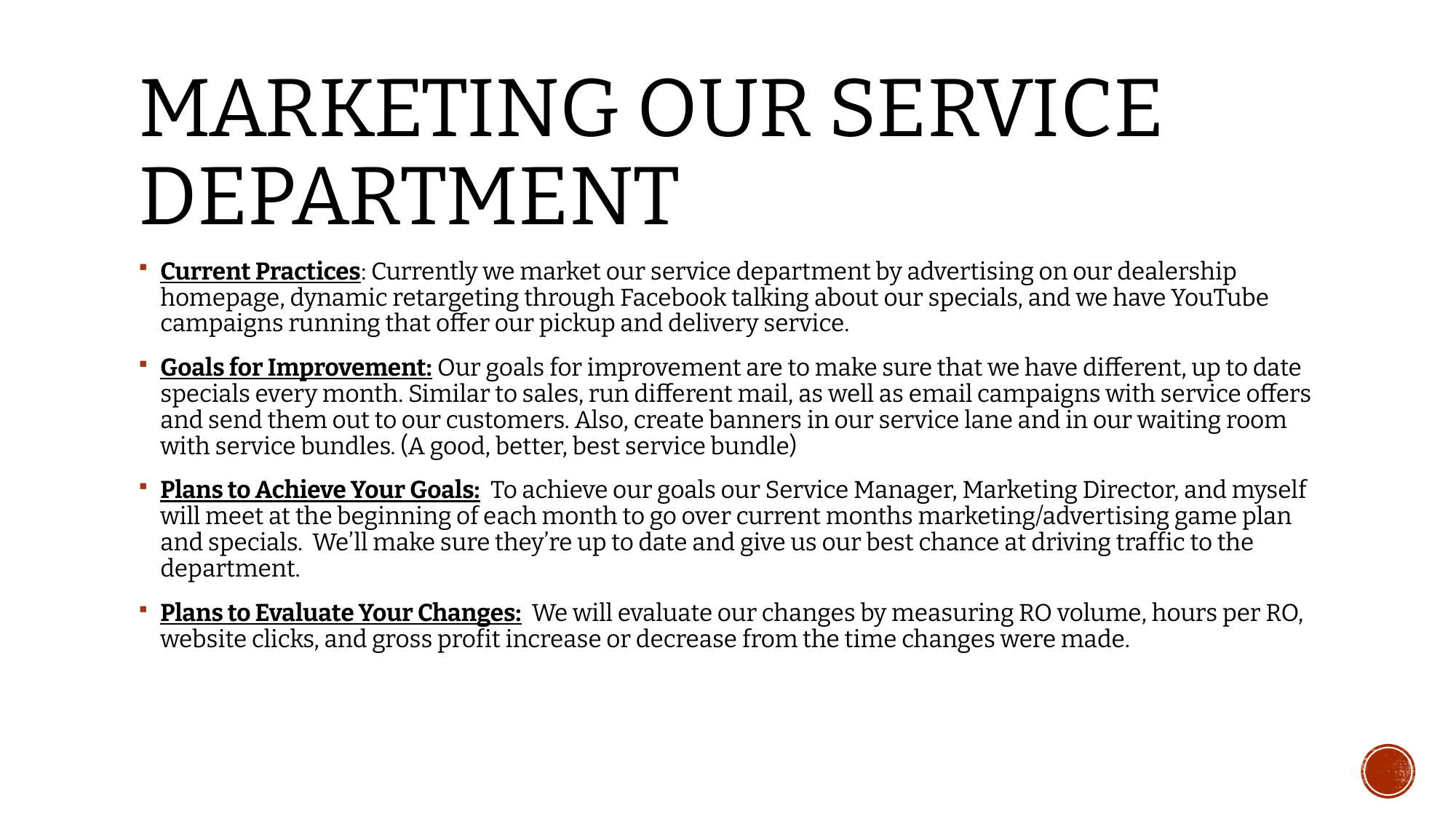

# Marketing our service department
Current Practices: Currently we market our service department by advertising on our dealership homepage, dynamic retargeting through Facebook talking about our specials, and we have YouTube campaigns running that offer our pickup and delivery service.
Goals for Improvement: Our goals for improvement are to make sure that we have different, up to date specials every month. Similar to sales, run different mail, as well as email campaigns with service offers and send them out to our customers. Also, create banners in our service lane and in our waiting room with service bundles. (A good, better, best service bundle)
Plans to Achieve Your Goals:  To achieve our goals our Service Manager, Marketing Director, and myself will meet at the beginning of each month to go over current months marketing/advertising game plan and specials.  We’ll make sure they’re up to date and give us our best chance at driving traffic to the department.
Plans to Evaluate Your Changes:  We will evaluate our changes by measuring RO volume, hours per RO, website clicks, and gross profit increase or decrease from the time changes were made.